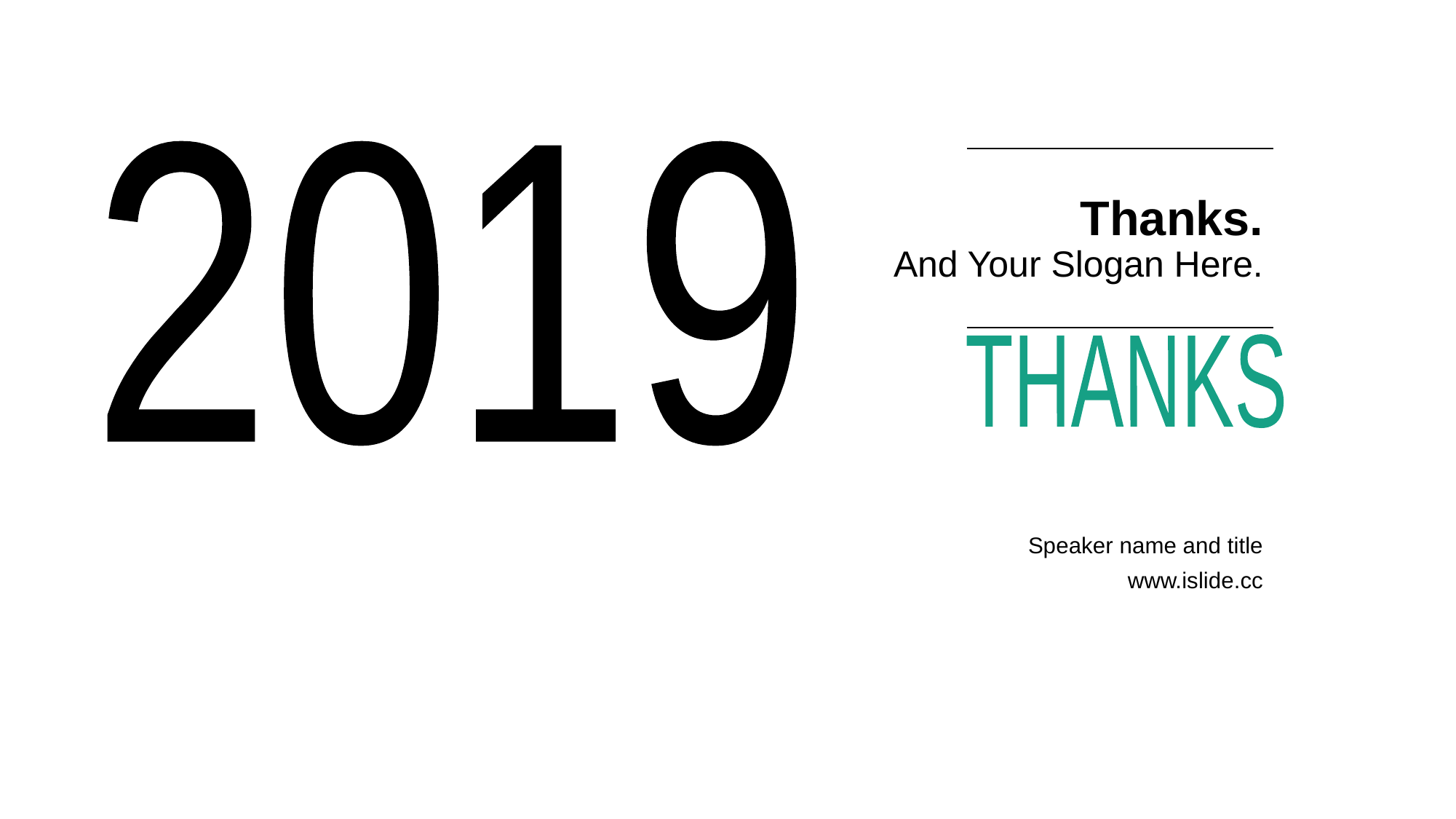

# Thanks. And Your Slogan Here.
2019
THANKS
Speaker name and title
www.islide.cc